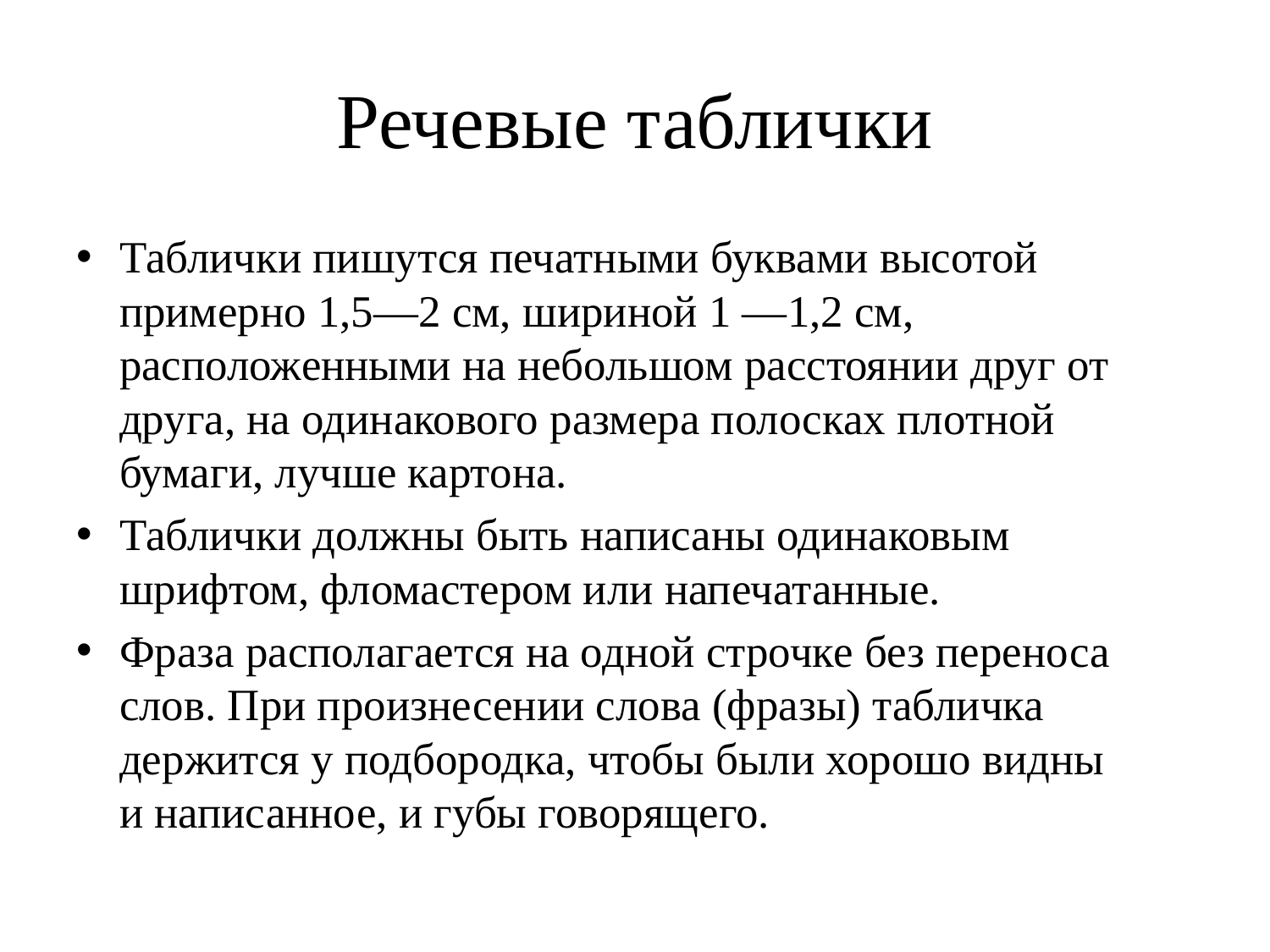

# Речевые таблички
Таблички пишутся печатными буквами высотой примерно 1,5—2 см, шириной 1 —1,2 см, расположенными на небольшом расстоянии друг от друга, на одинакового размера полосках плотной бумаги, лучше картона.
Таблички должны быть написаны одинаковым шрифтом, фломастером или напечатанные.
Фраза располагается на одной строчке без переноса слов. При произнесении слова (фразы) табличка держится у подбородка, чтобы были хорошо видны и написанное, и губы говорящего.